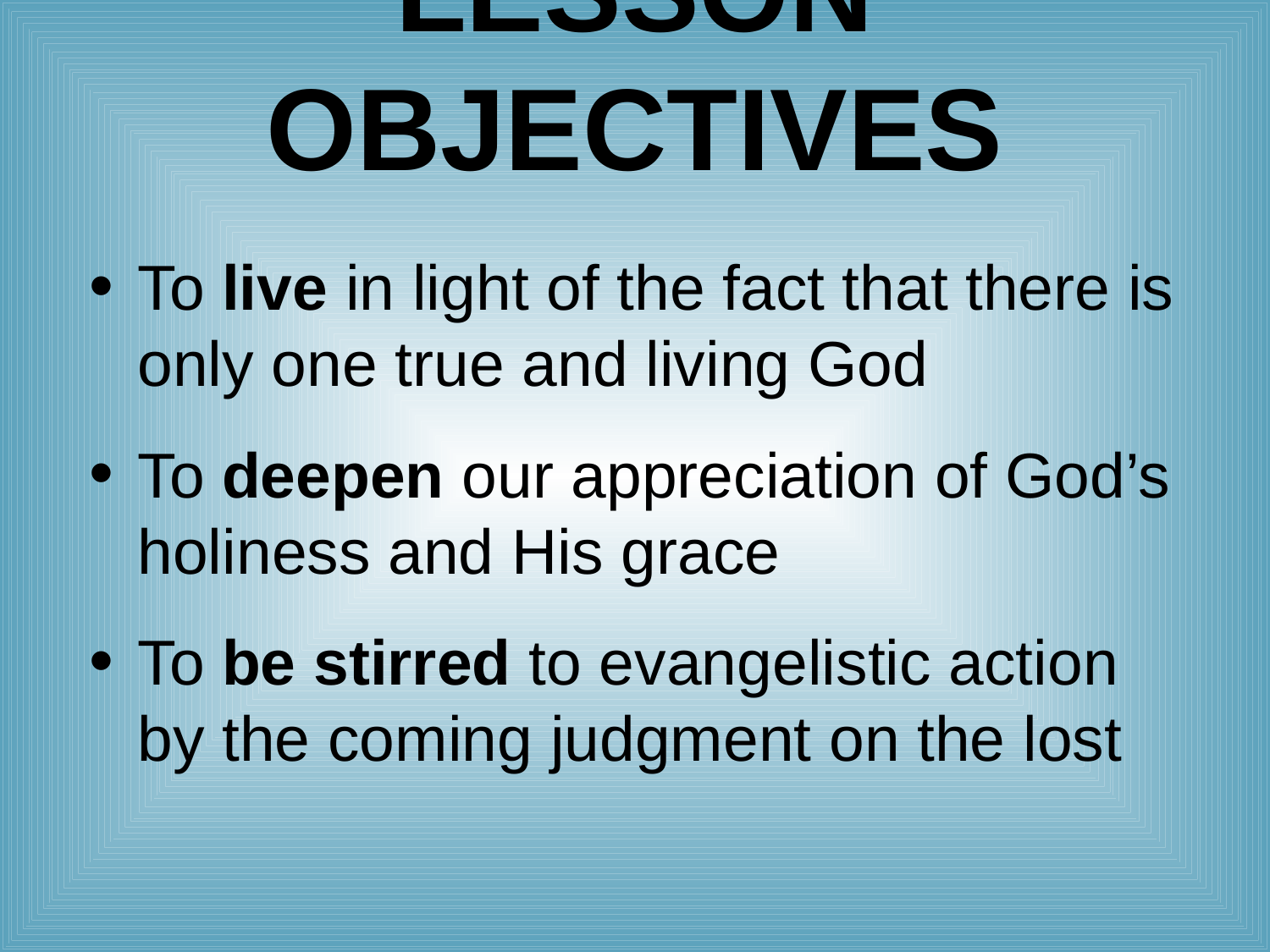

# Lesson Objectives
To live in light of the fact that there is only one true and living God
To deepen our appreciation of God’s holiness and His grace
To be stirred to evangelistic action by the coming judgment on the lost